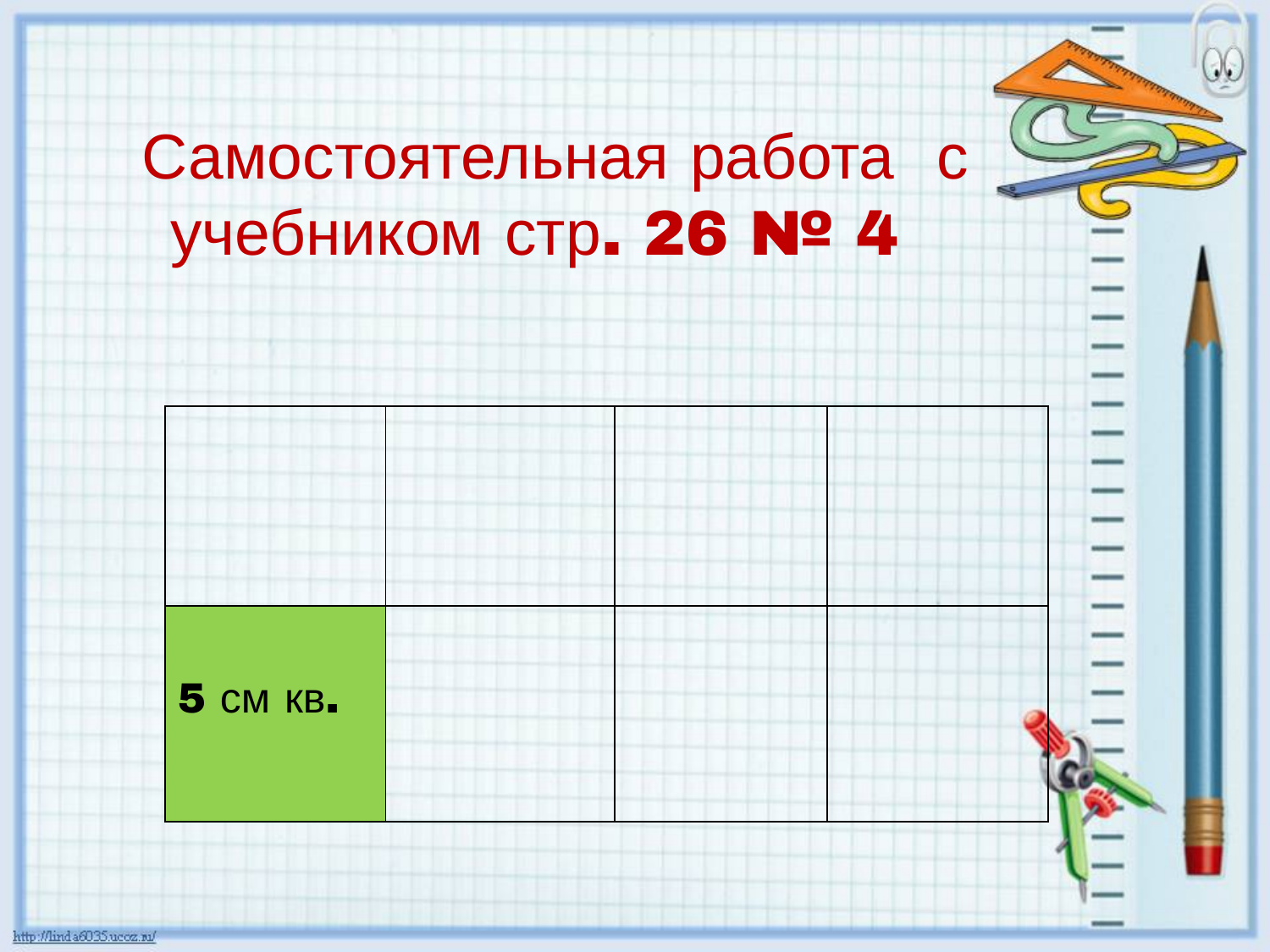

Самостоятельная работа  с учебником стр. 26 № 4
|  |  |  |  |
| --- | --- | --- | --- |
| 5 см кв. |  |  |  |